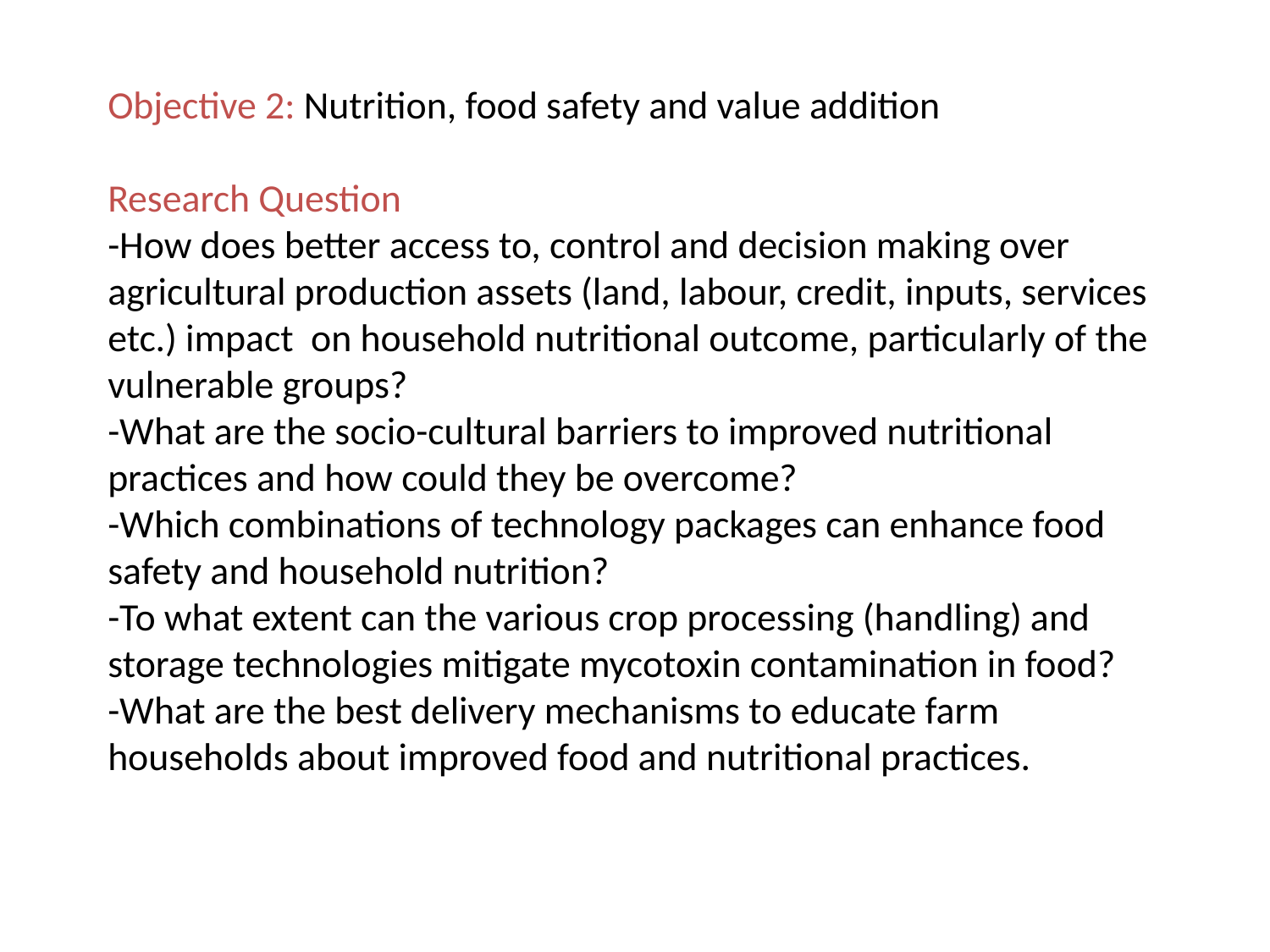

Objective 2: Nutrition, food safety and value addition

Research Question
-How does better access to, control and decision making over agricultural production assets (land, labour, credit, inputs, services etc.) impact  on household nutritional outcome, particularly of the vulnerable groups?
-What are the socio-cultural barriers to improved nutritional practices and how could they be overcome?
-Which combinations of technology packages can enhance food safety and household nutrition?
-To what extent can the various crop processing (handling) and storage technologies mitigate mycotoxin contamination in food?
-What are the best delivery mechanisms to educate farm households about improved food and nutritional practices.